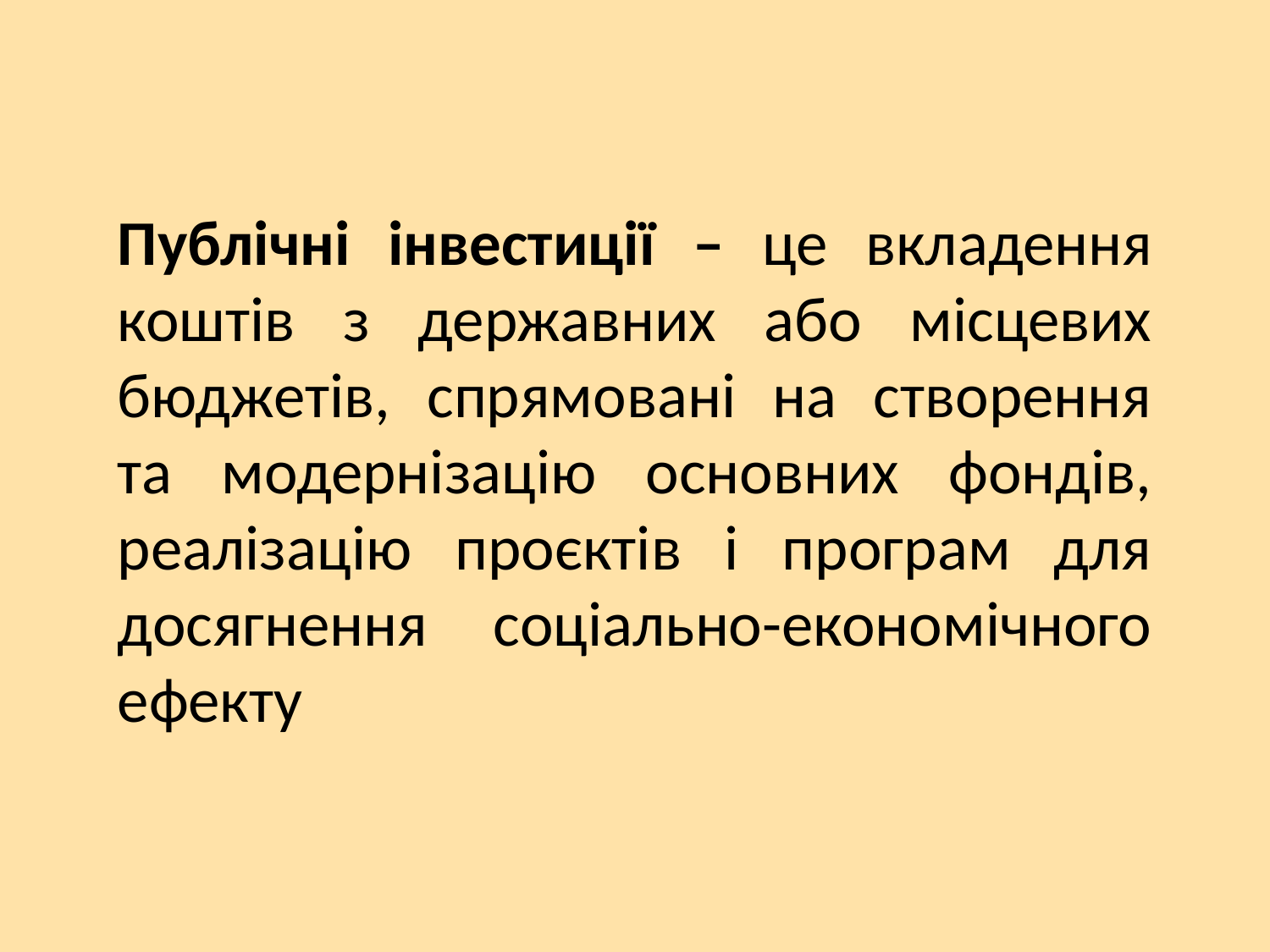

Публічні інвестиції – це вкладення коштів з державних або місцевих бюджетів, спрямовані на створення та модернізацію основних фондів, реалізацію проєктів і програм для досягнення соціально-економічного ефекту